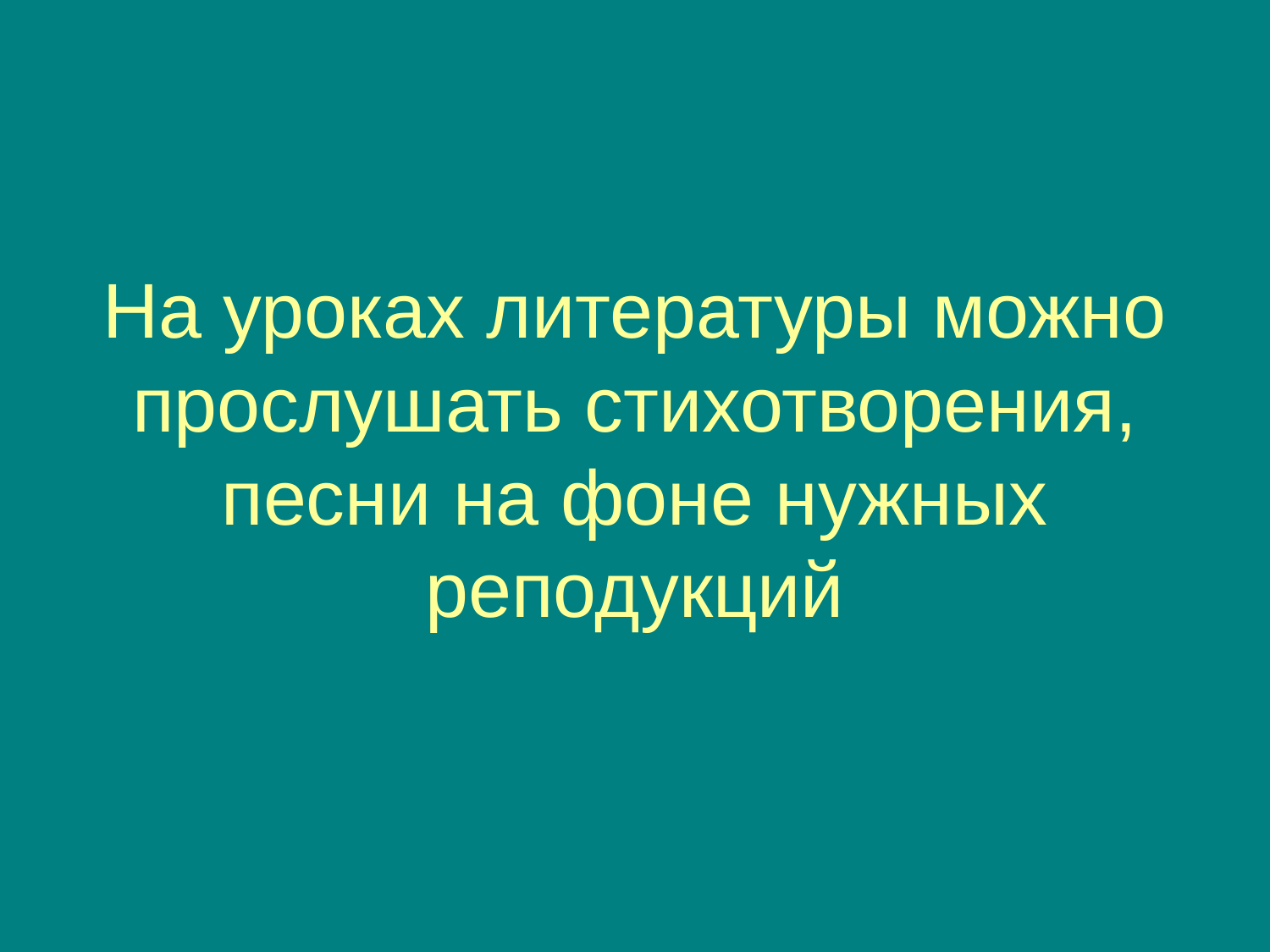

# На уроках литературы можно прослушать стихотворения, песни на фоне нужных реподукций